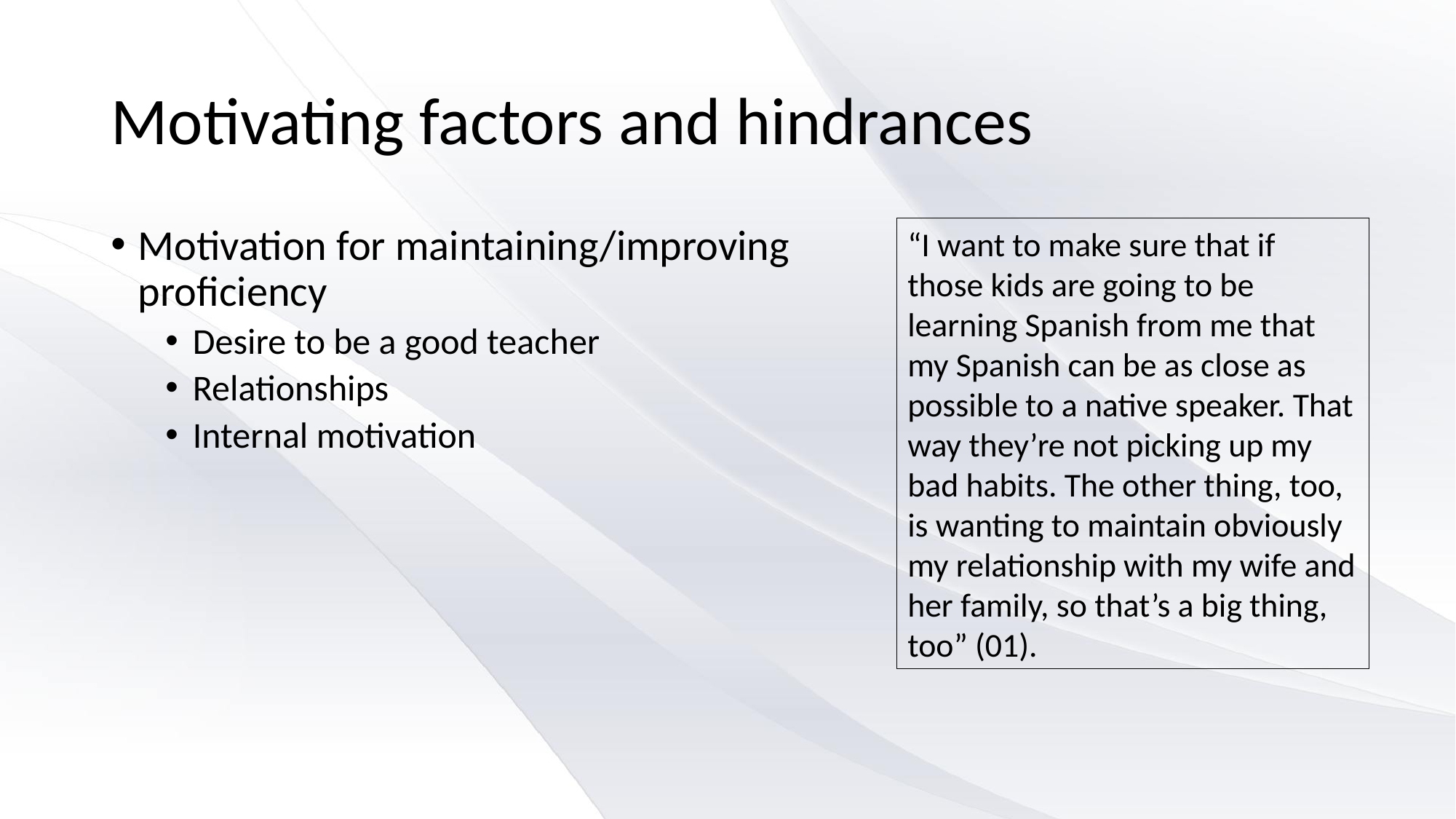

# Motivating factors and hindrances
Motivation for maintaining/improving proficiency
Desire to be a good teacher
Relationships
Internal motivation

“I want to make sure that if those kids are going to be learning Spanish from me that my Spanish can be as close as possible to a native speaker. That way they’re not picking up my bad habits. The other thing, too, is wanting to maintain obviously my relationship with my wife and her family, so that’s a big thing, too” (01).